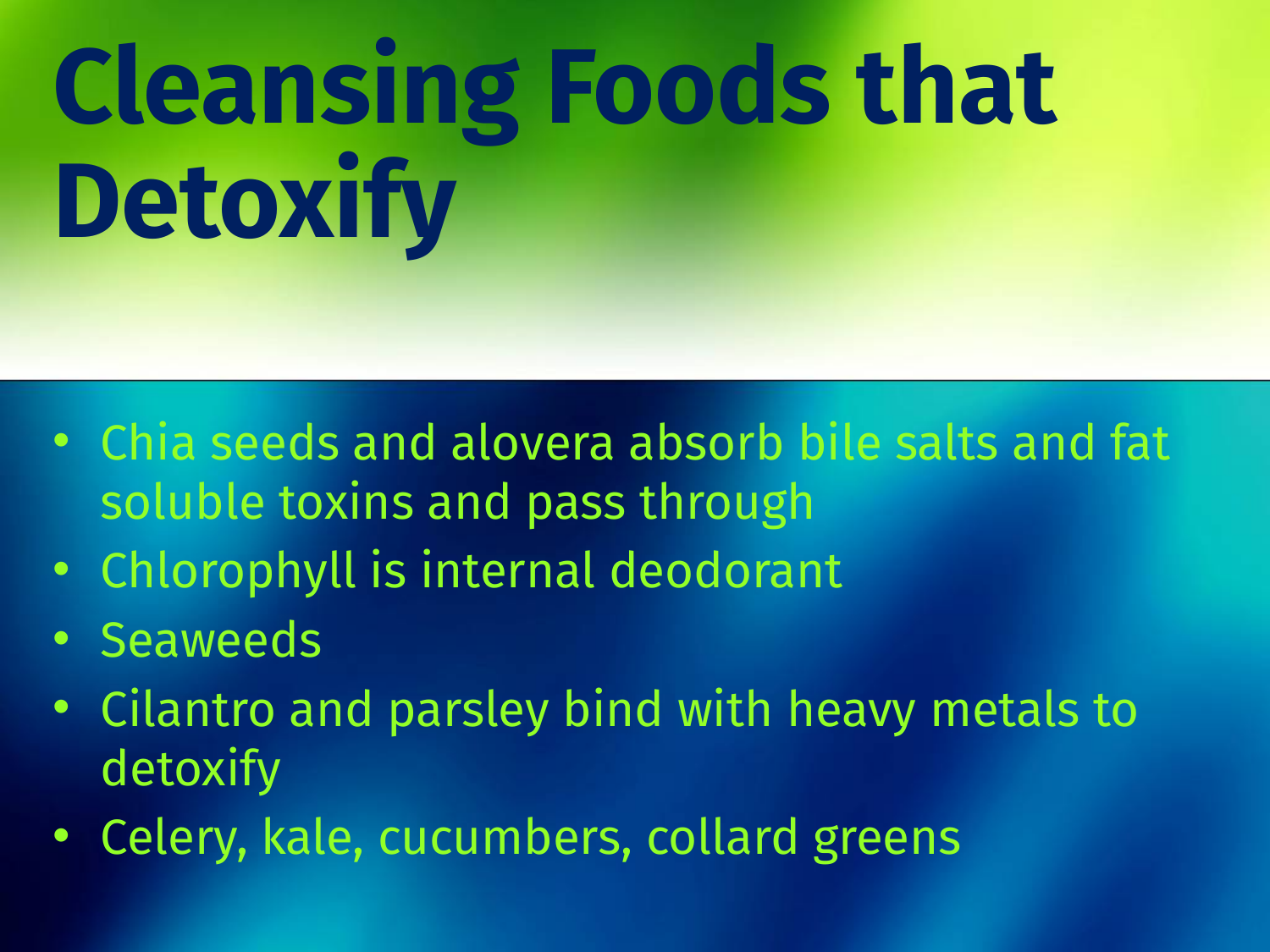

# Cleansing Foods that Detoxify
Chia seeds and alovera absorb bile salts and fat soluble toxins and pass through
Chlorophyll is internal deodorant
Seaweeds
Cilantro and parsley bind with heavy metals to detoxify
Celery, kale, cucumbers, collard greens